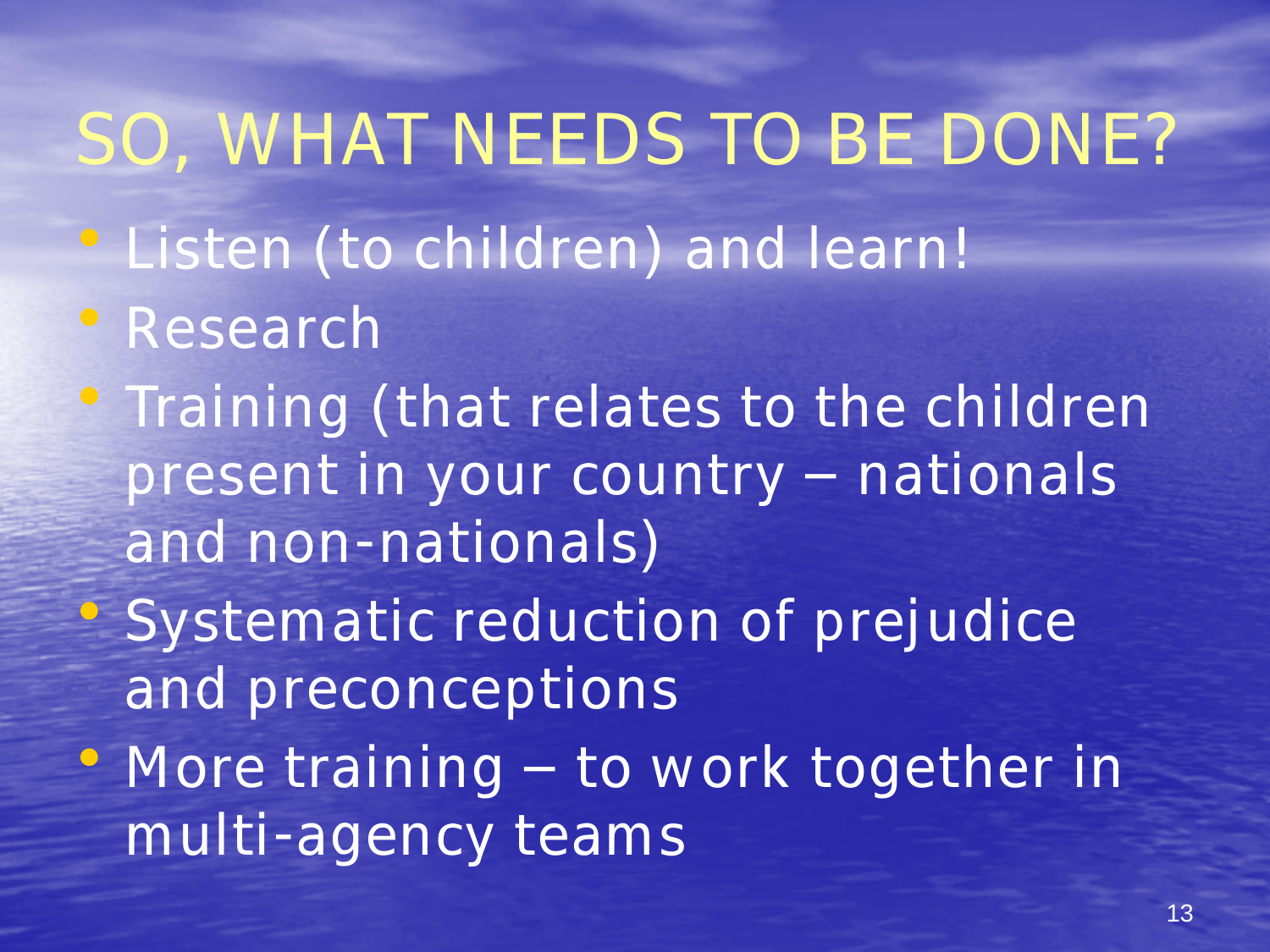

# SO, WHAT NEEDS TO BE DONE?
Listen (to children) and learn!
Research
Training (that relates to the children present in your country – nationals and non-nationals)
Systematic reduction of prejudice and preconceptions
More training – to work together in multi-agency teams

13